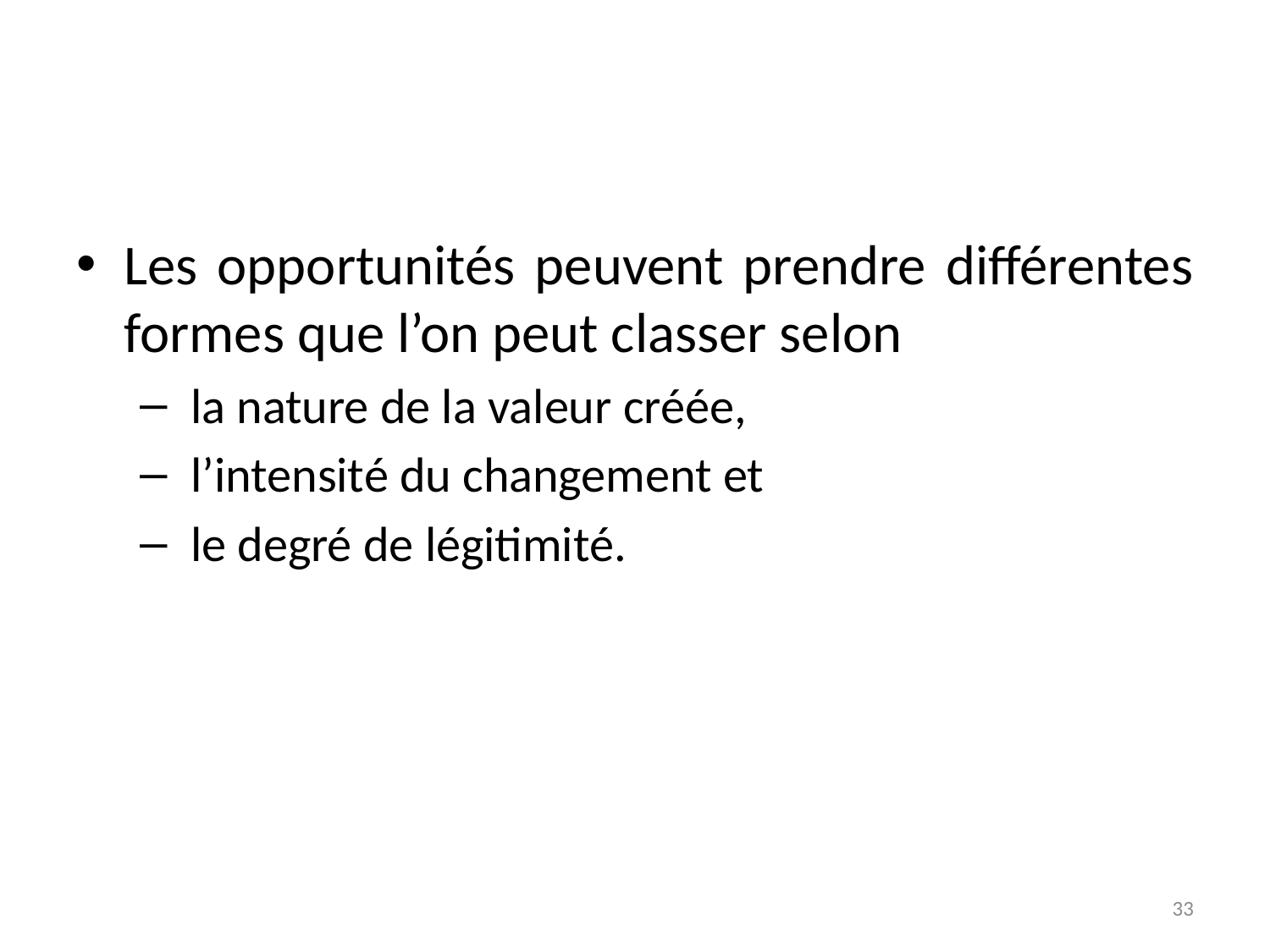

#
Les opportunités peuvent prendre différentes formes que l’on peut classer selon
 la nature de la valeur créée,
 l’intensité du changement et
 le degré de légitimité.
33